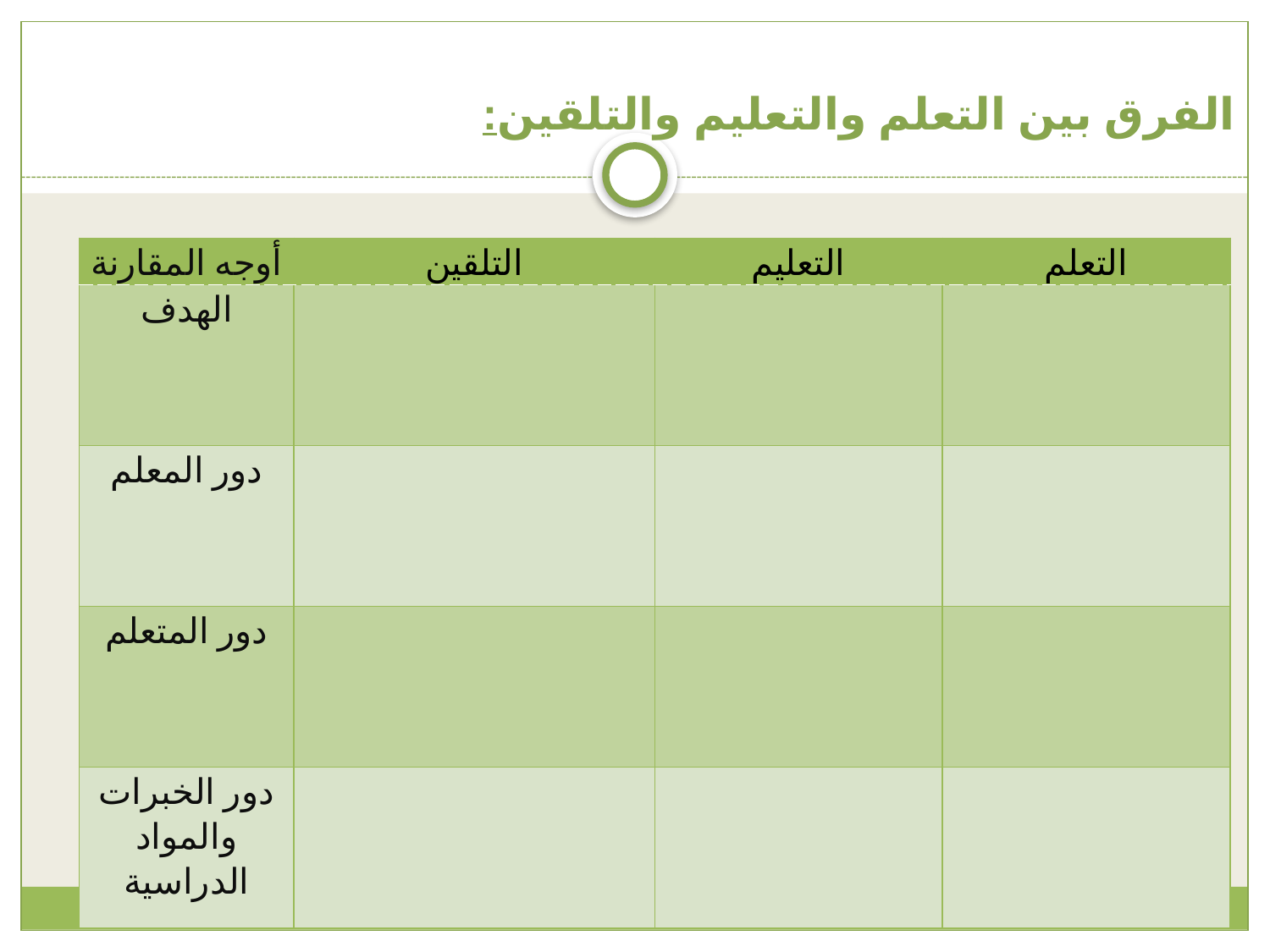

# الفرق بين التعلم والتعليم والتلقين:

| أوجه المقارنة | التلقين | التعليم | التعلم |
| --- | --- | --- | --- |
| الهدف |  |  |  |
| دور المعلم |  |  |  |
| دور المتعلم |  |  |  |
| دور الخبرات والمواد الدراسية |  |  |  |